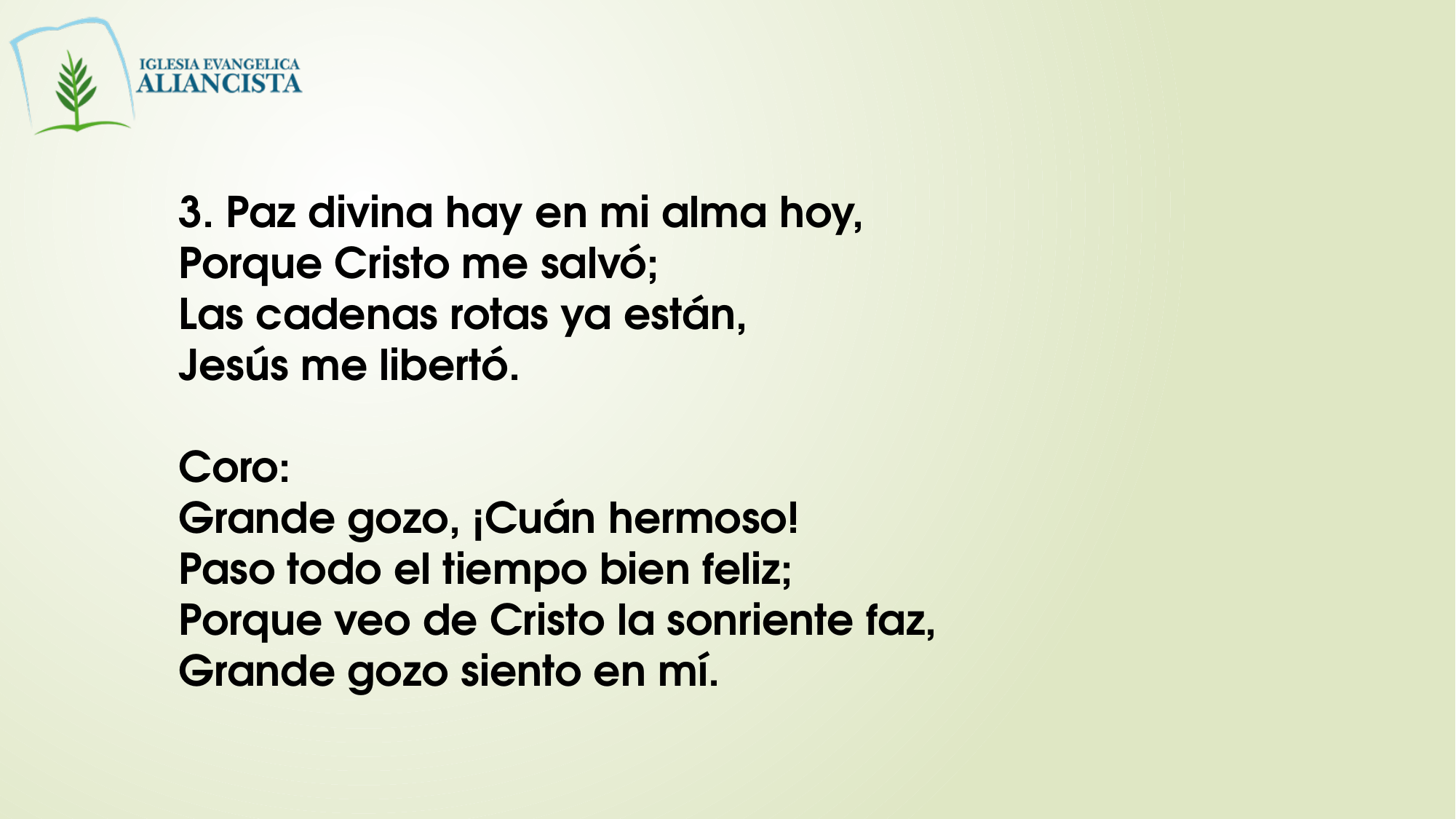

3. Paz divina hay en mi alma hoy,
Porque Cristo me salvó;
Las cadenas rotas ya están,
Jesús me libertó.

Coro:
Grande gozo, ¡Cuán hermoso!
Paso todo el tiempo bien feliz;
Porque veo de Cristo la sonriente faz,
Grande gozo siento en mí.